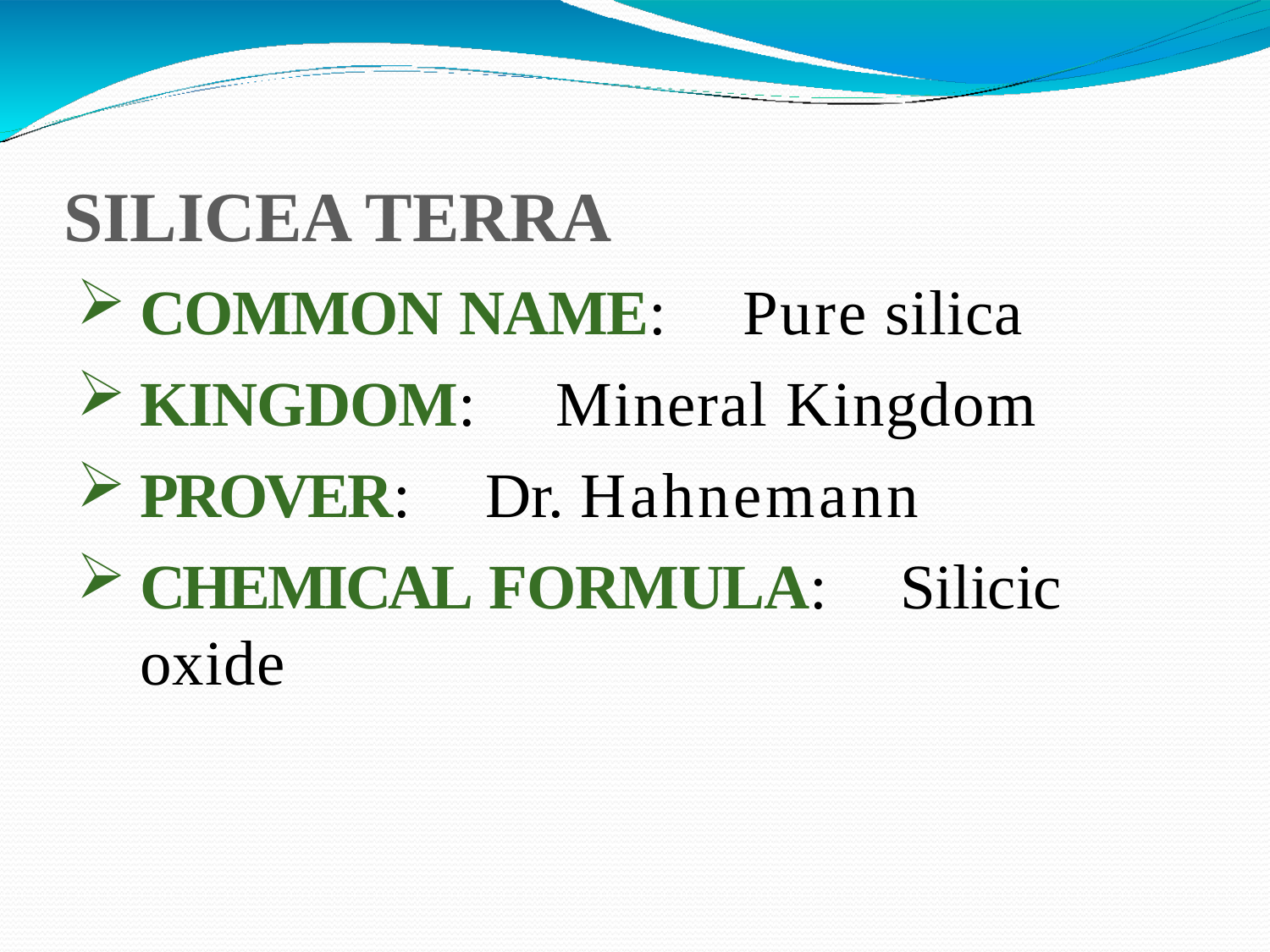

# SILICEA TERRA
COMMON NAME:	Pure silica
KINGDOM:	Mineral Kingdom
PROVER:	Dr. Hahnemann
CHEMICAL FORMULA:	Silicic oxide